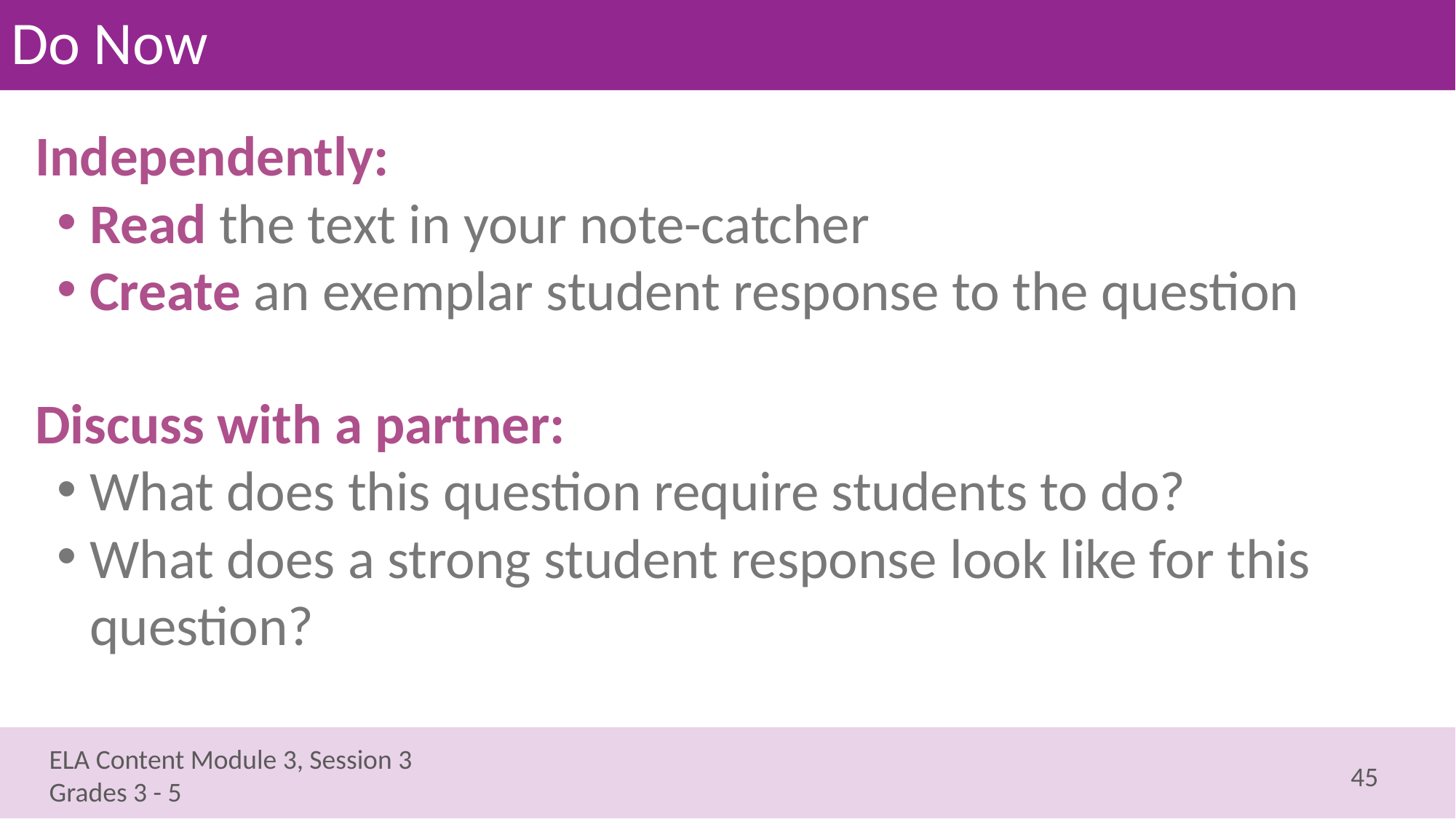

# Do Now
Independently:
Read the text in your note-catcher
Create an exemplar student response to the question

Discuss with a partner:
What does this question require students to do?
What does a strong student response look like for this question?
45